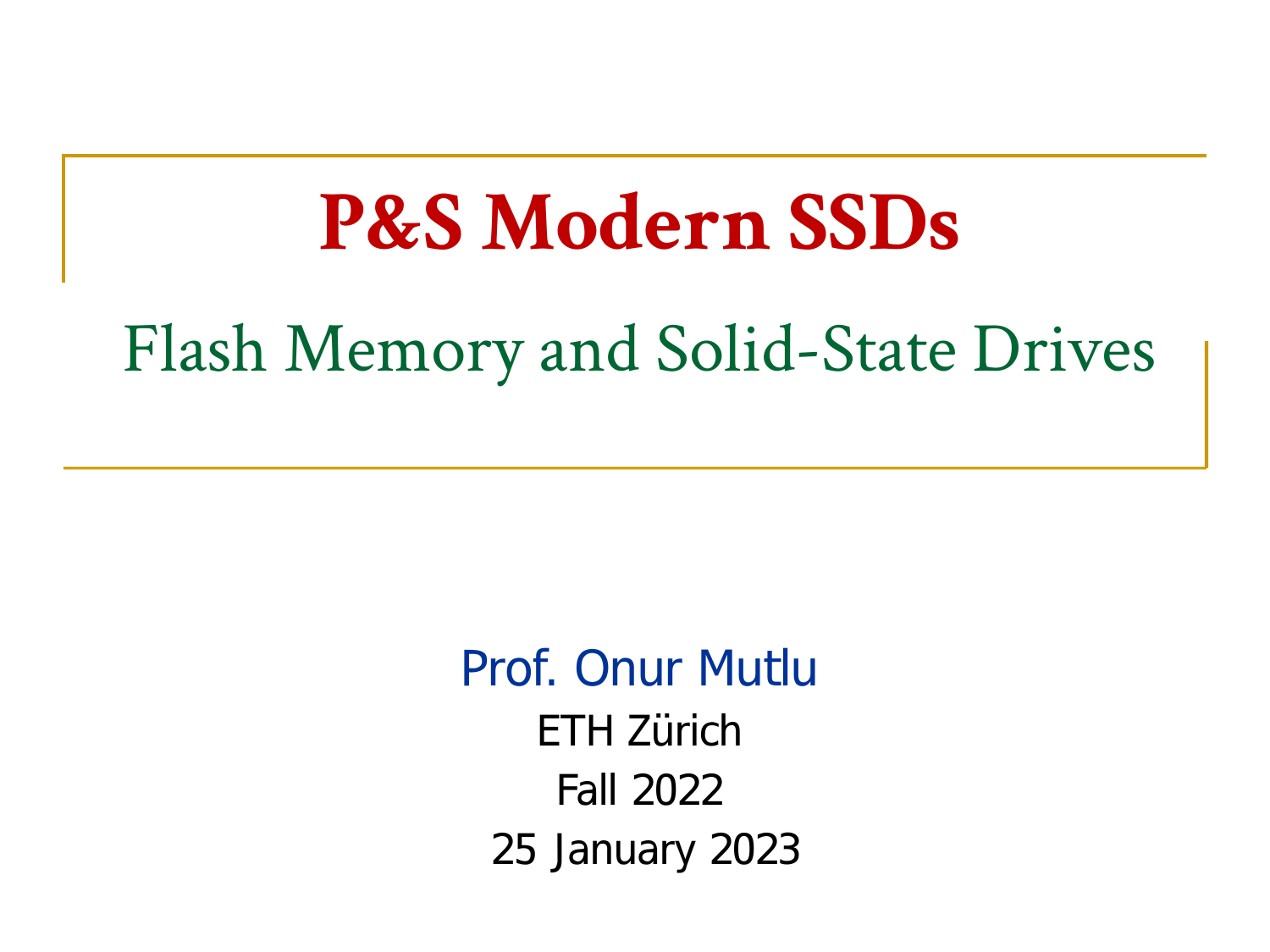

# P&S Modern SSDs Flash Memory and Solid-State Drives

Prof. Onur Mutlu
ETH Zürich
Fall 2022
 25 January 2023